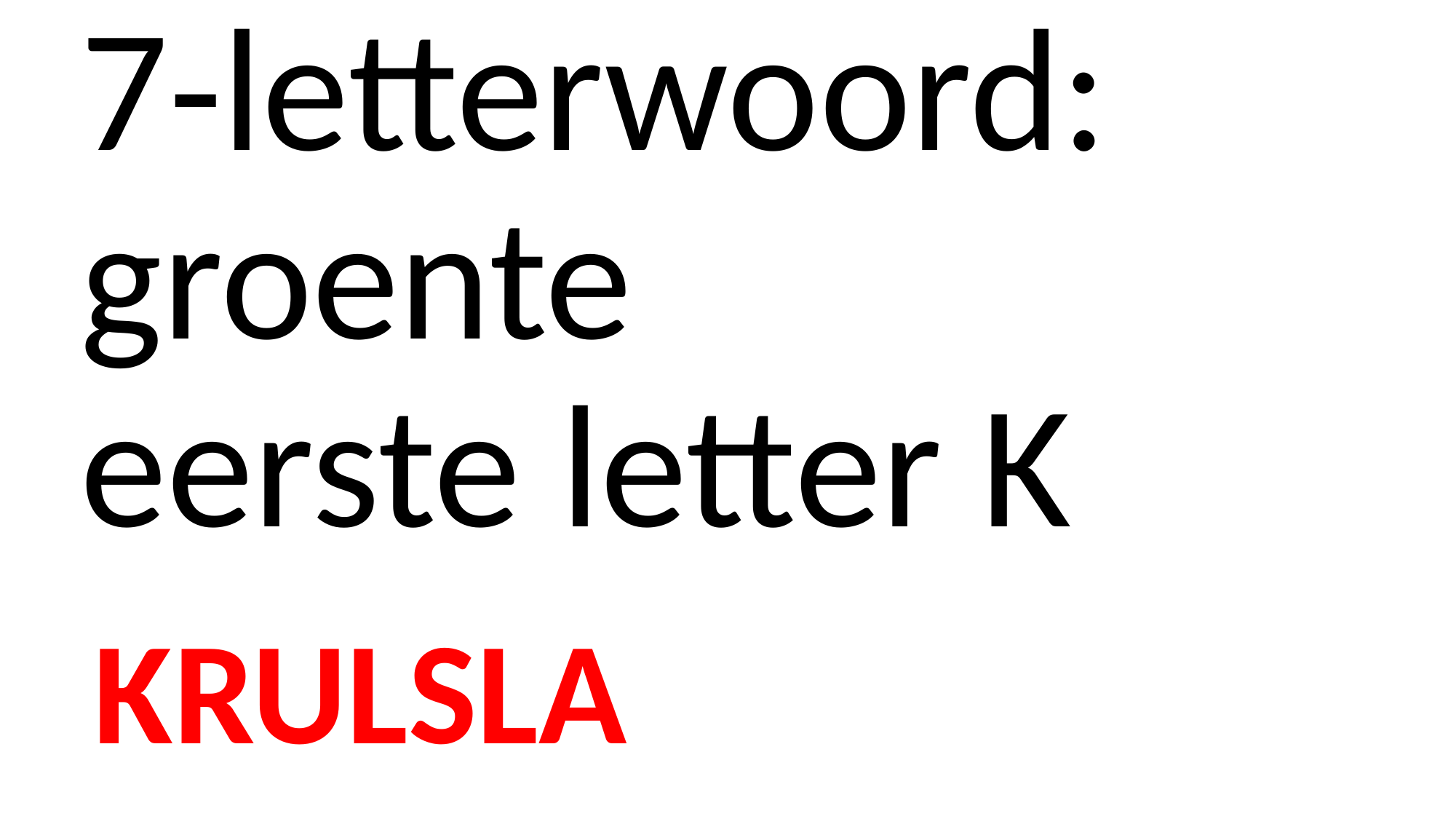

# 7-letterwoord: groente eerste letter K
KRULSLA